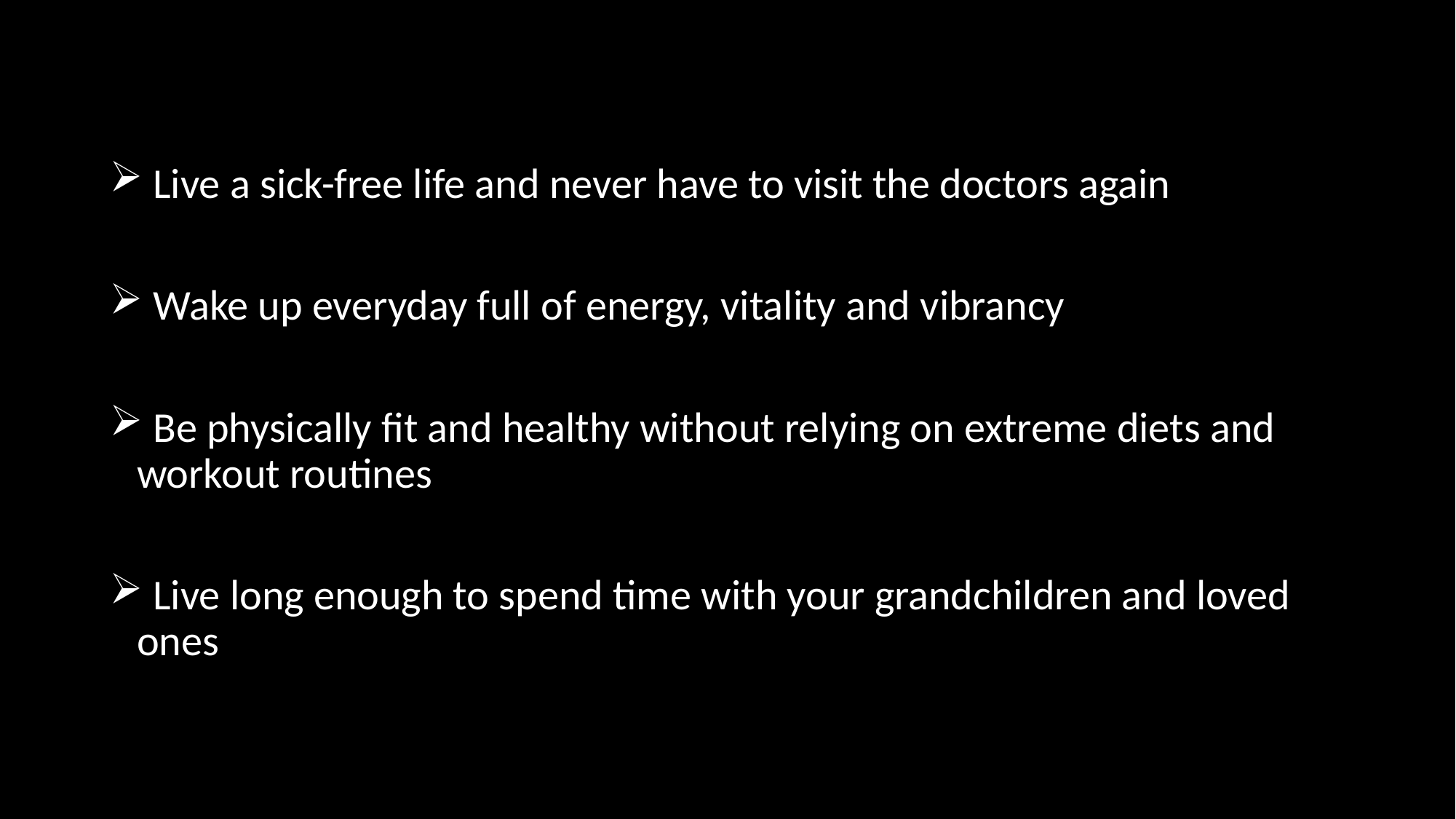

Live a sick-free life and never have to visit the doctors again

 Wake up everyday full of energy, vitality and vibrancy

 Be physically fit and healthy without relying on extreme diets and workout routines

 Live long enough to spend time with your grandchildren and loved ones